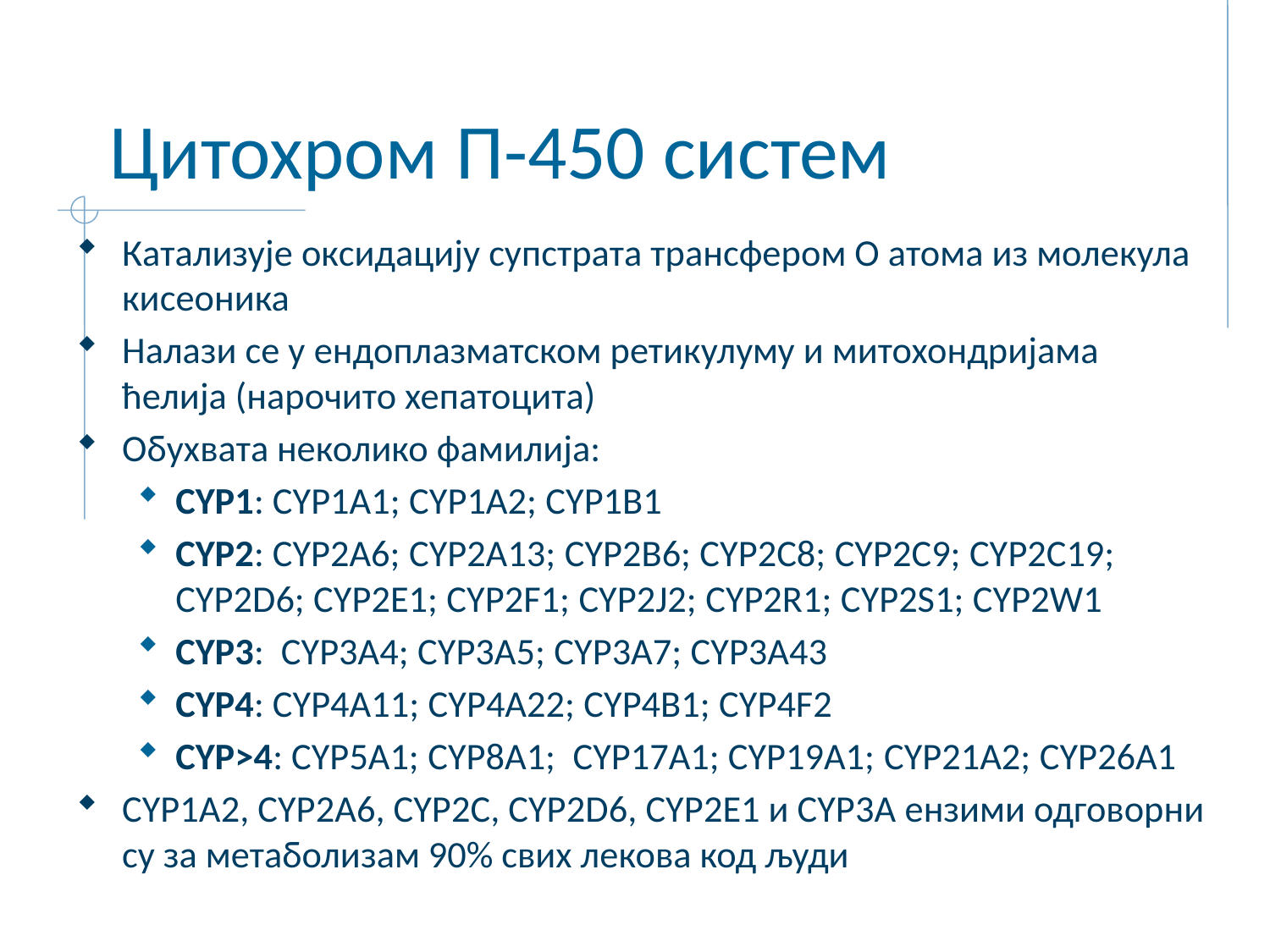

# Цитохром П-450 систем
Катализује оксидацију супстрата трансфером О атома из молекула кисеоника
Налази се у ендоплазматском ретикулуму и митохондријама ћелија (нарочито хепатоцита)
Обухвата неколико фамилија:
CYP1: CYP1A1; CYP1A2; CYP1B1
CYP2: CYP2A6; CYP2A13; CYP2B6; CYP2C8; CYP2C9; CYP2C19; CYP2D6; CYP2E1; CYP2F1; CYP2J2; CYP2R1; CYP2S1; CYP2W1
CYP3:  CYP3A4; CYP3A5; CYP3A7; CYP3A43
CYP4: CYP4A11; CYP4A22; CYP4B1; CYP4F2
CYP>4: CYP5A1; CYP8A1;  CYP17A1; CYP19A1; CYP21A2; CYP26A1
CYP1A2, CYP2A6, CYP2C, CYP2D6, CYP2E1 и CYP3A ензими одговорни су за метаболизам 90% свих лекова код људи